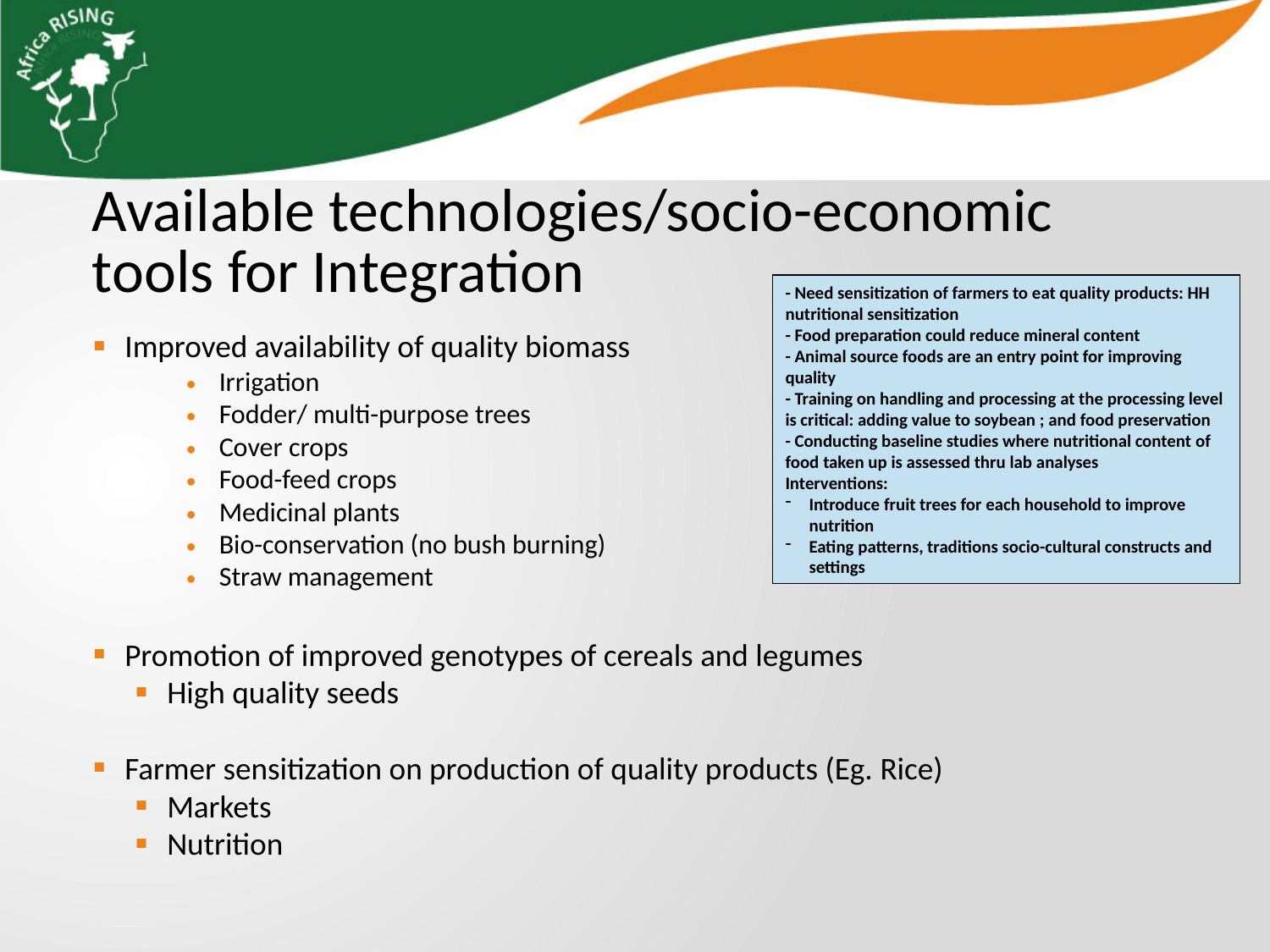

Available technologies/socio-economic tools for Integration
- Need sensitization of farmers to eat quality products: HH nutritional sensitization
- Food preparation could reduce mineral content
- Animal source foods are an entry point for improving quality
- Training on handling and processing at the processing level is critical: adding value to soybean ; and food preservation
- Conducting baseline studies where nutritional content of food taken up is assessed thru lab analyses
Interventions:
Introduce fruit trees for each household to improve nutrition
Eating patterns, traditions socio-cultural constructs and settings
Improved availability of quality biomass
Irrigation
Fodder/ multi-purpose trees
Cover crops
Food-feed crops
Medicinal plants
Bio-conservation (no bush burning)
Straw management

Promotion of improved genotypes of cereals and legumes
High quality seeds

Farmer sensitization on production of quality products (Eg. Rice)
Markets
Nutrition